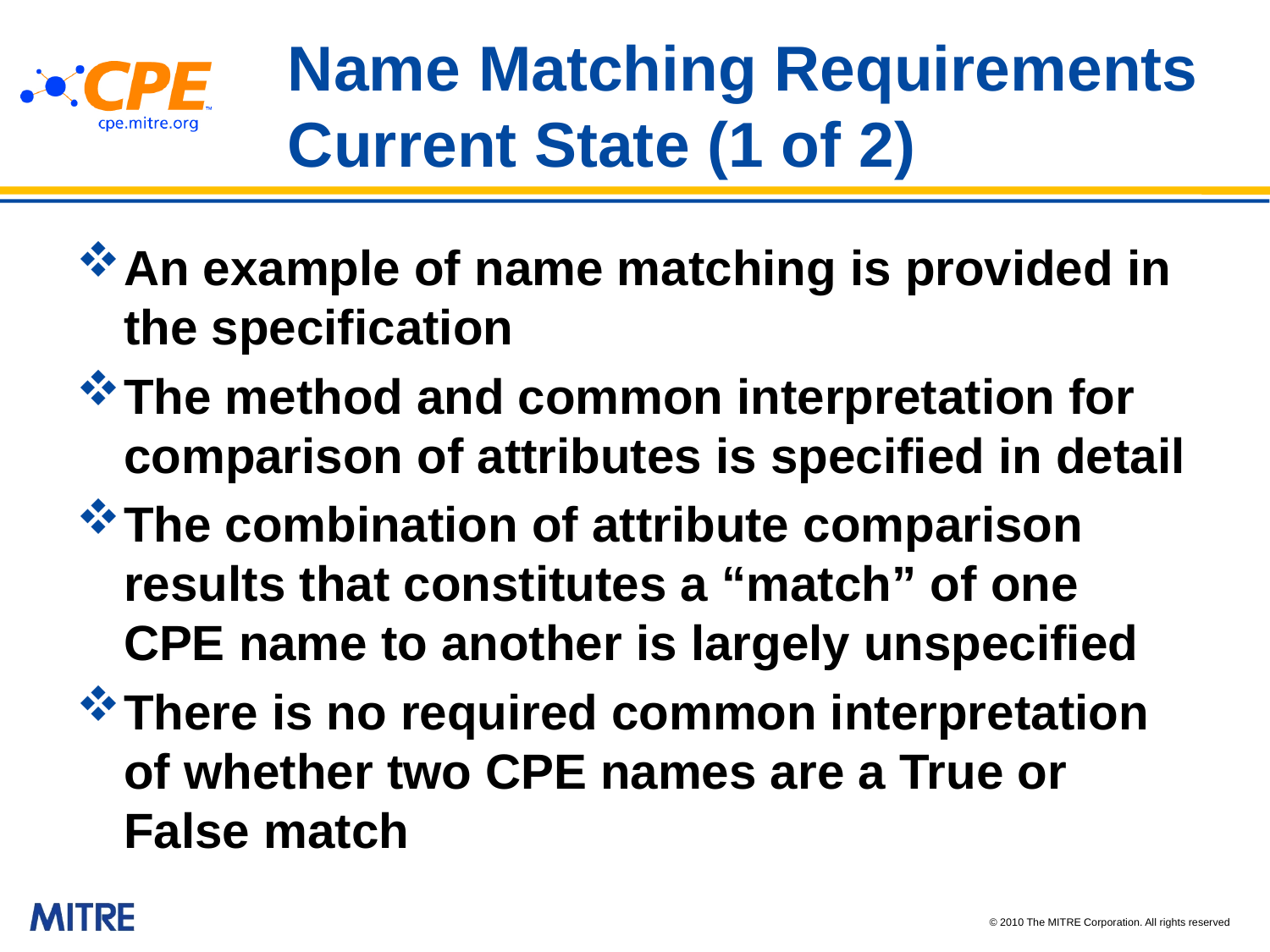

# Name Matching Requirements Current State (1 of 2)
An example of name matching is provided in the specification
The method and common interpretation for comparison of attributes is specified in detail
The combination of attribute comparison results that constitutes a “match” of one CPE name to another is largely unspecified
There is no required common interpretation of whether two CPE names are a True or False match